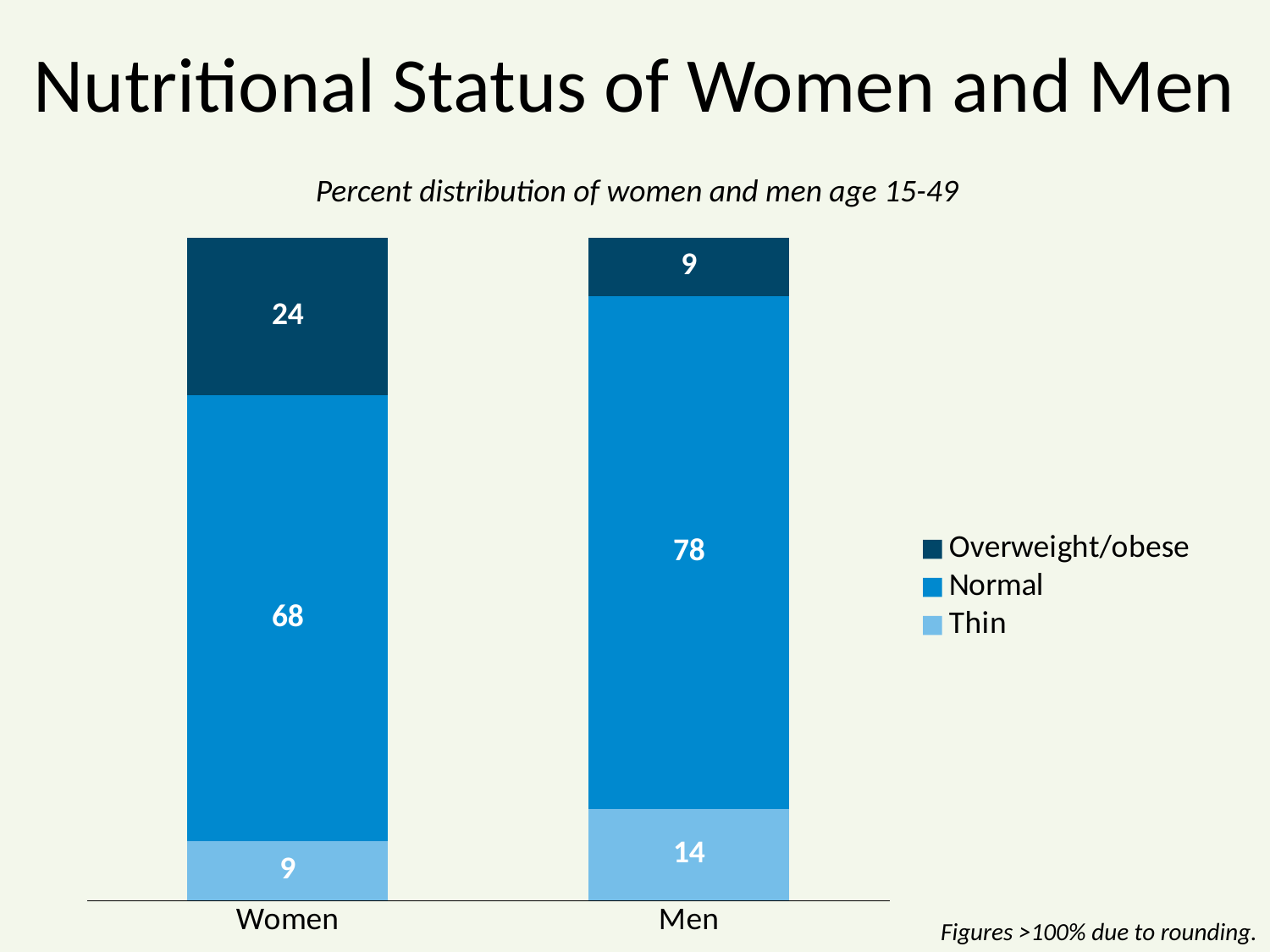

# Nutritional Status of Women and Men
Percent distribution of women and men age 15-49

### Chart

| Category | Thin | Normal | Overweight/obese |
|---|---|---|---|
| Women | 9.0 | 68.0 | 24.0 |
| Men | 14.0 | 78.0 | 9.0 |
Figures >100% due to rounding.